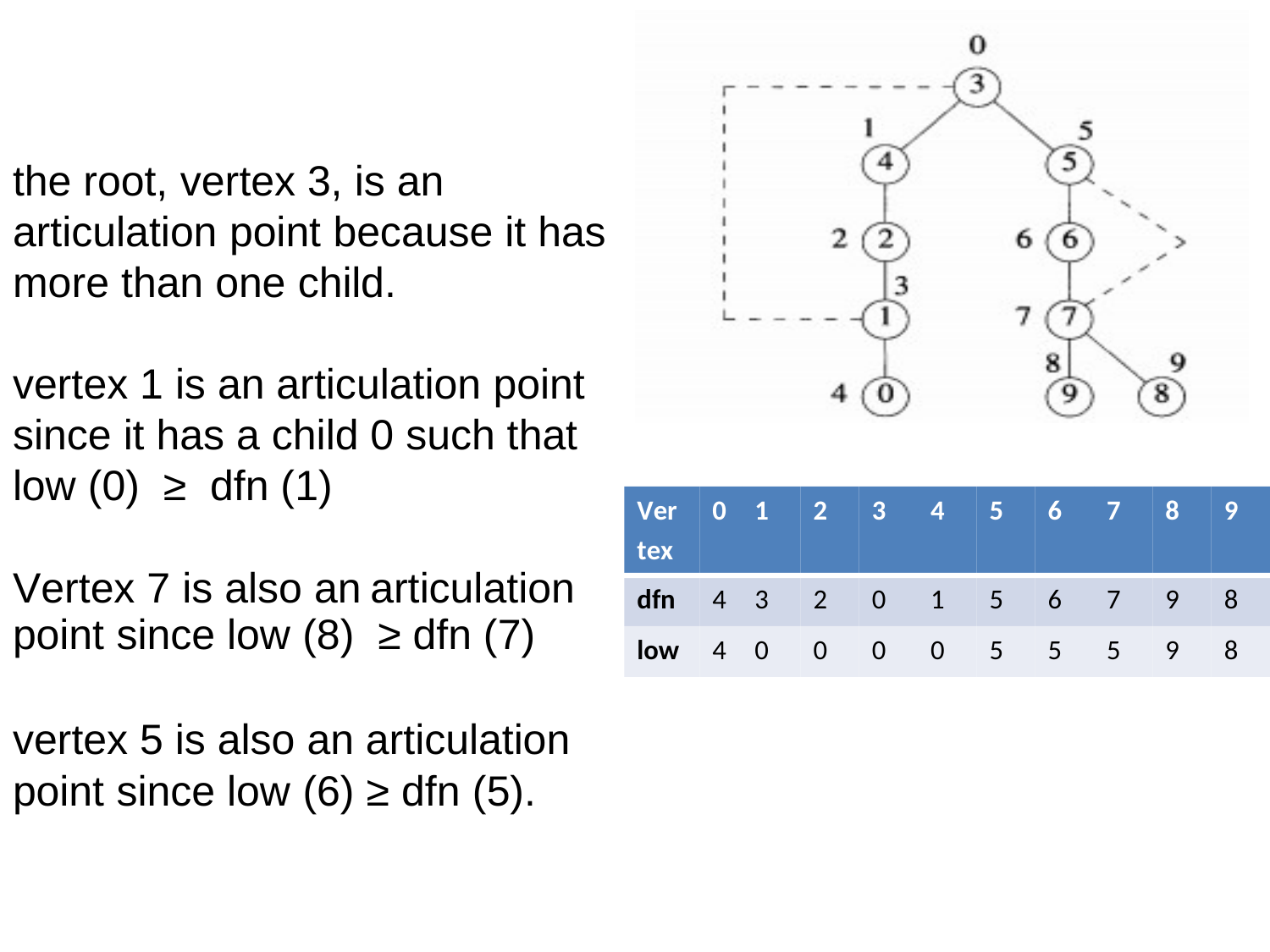

the root, vertex 3, is an
articulation point because it has more than one child.
vertex 1 is an articulation point
since it has a child
0 such that
low (0)
≥
dfn (1)

Ver
tex
0
1
2
3
4
5
6
7
8
9
Vertex 7 is also an
point since low (8)
articulation
≥ dfn (7)

dfn
4
3
2
0
1
5
6
7
9
8

low
4
0
0
0
0
5
5
5
9
8
vertex 5 is also an
articulation
point since low (6) ≥ dfn (5).